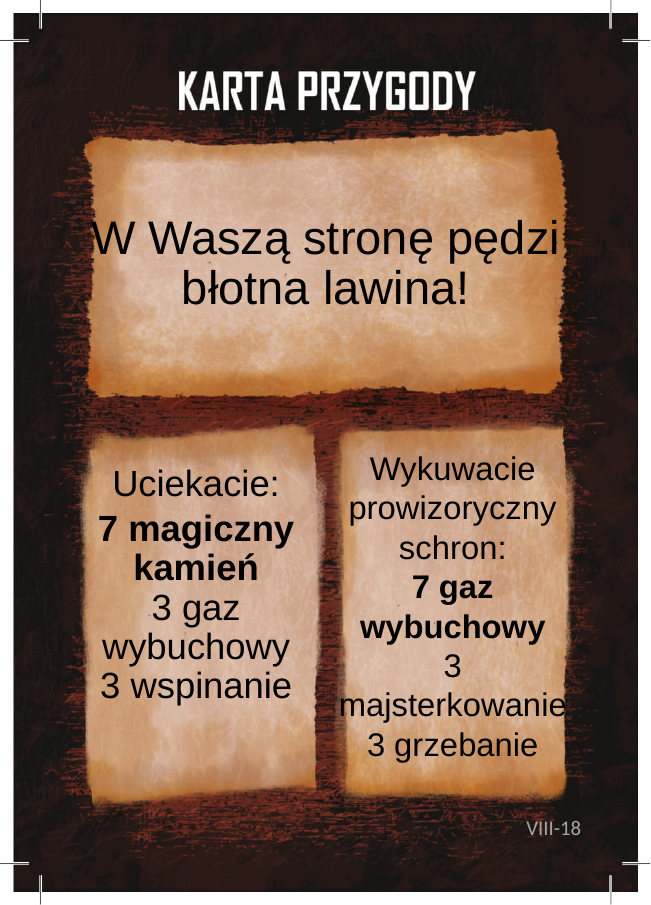

# W Waszą stronę pędzi błotna lawina!
Wykuwacie prowizoryczny schron:
7 gaz wybuchowy
3 majsterkowanie
3 grzebanie
Uciekacie:
7 magiczny kamień
3 gaz wybuchowy
3 wspinanie
VIII-18